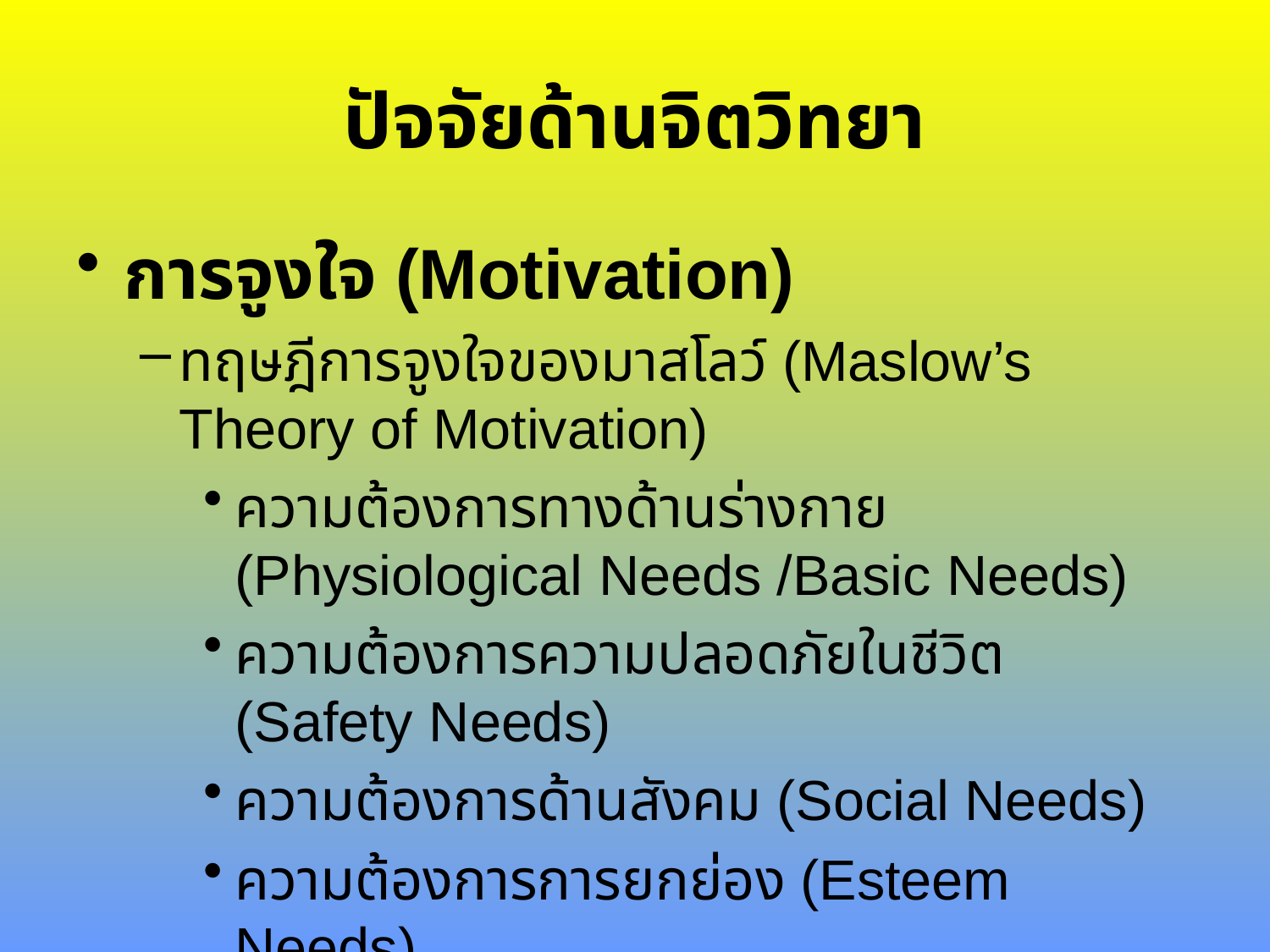

# ปัจจัยด้านจิตวิทยา
การจูงใจ (Motivation)
ทฤษฎีการจูงใจของมาสโลว์ (Maslow’s Theory of Motivation)
ความต้องการทางด้านร่างกาย (Physiological Needs /Basic Needs)
ความต้องการความปลอดภัยในชีวิต (Safety Needs)
ความต้องการด้านสังคม (Social Needs)
ความต้องการการยกย่อง (Esteem Needs)
ความต้องการความสำเร็จในชีวิต (Self-actualization Needs)